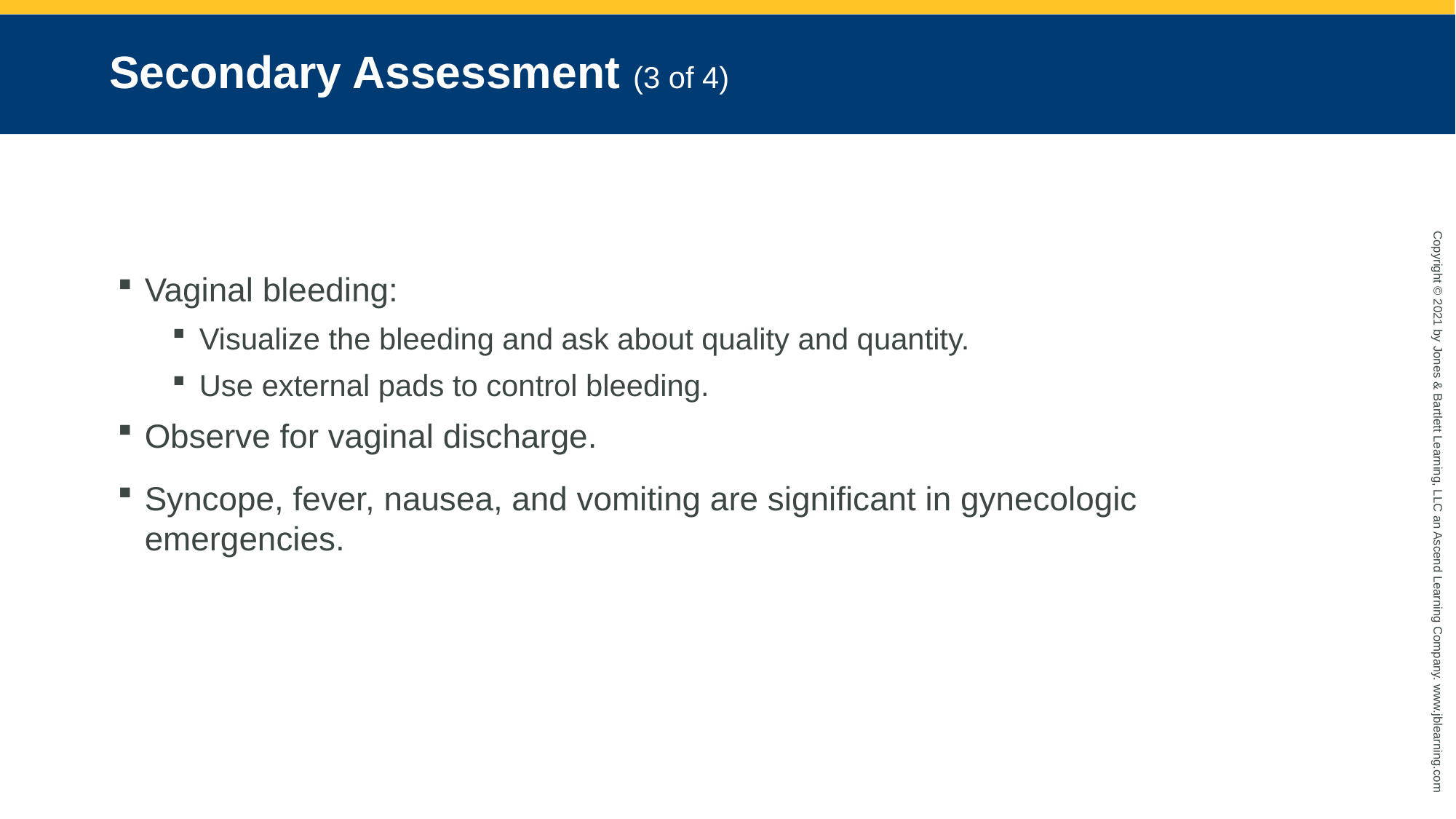

# Secondary Assessment (3 of 4)
Vaginal bleeding:
Visualize the bleeding and ask about quality and quantity.
Use external pads to control bleeding.
Observe for vaginal discharge.
Syncope, fever, nausea, and vomiting are significant in gynecologic emergencies.